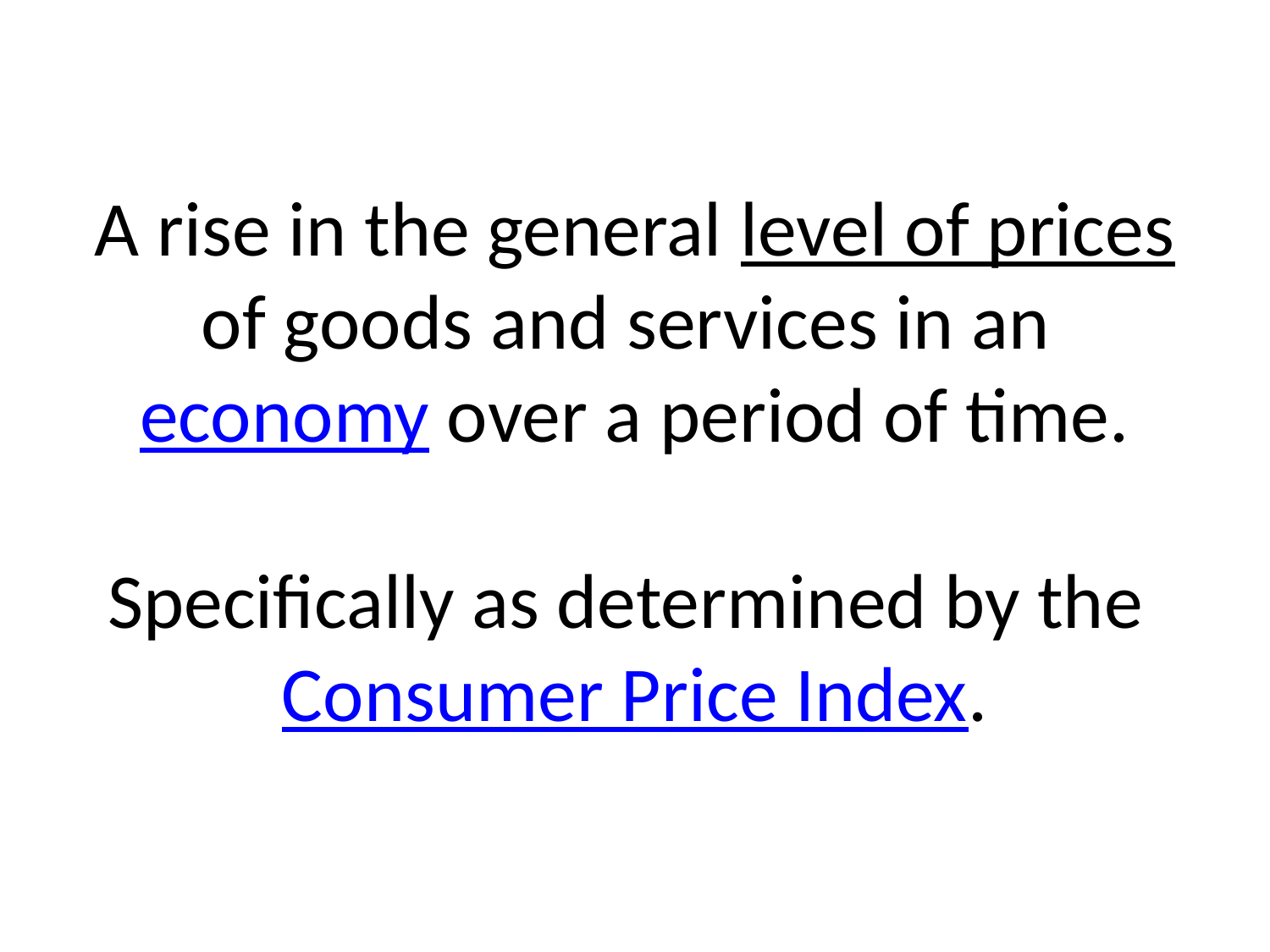

# A rise in the general level of prices of goods and services in an economy over a period of time. Specifically as determined by the Consumer Price Index.